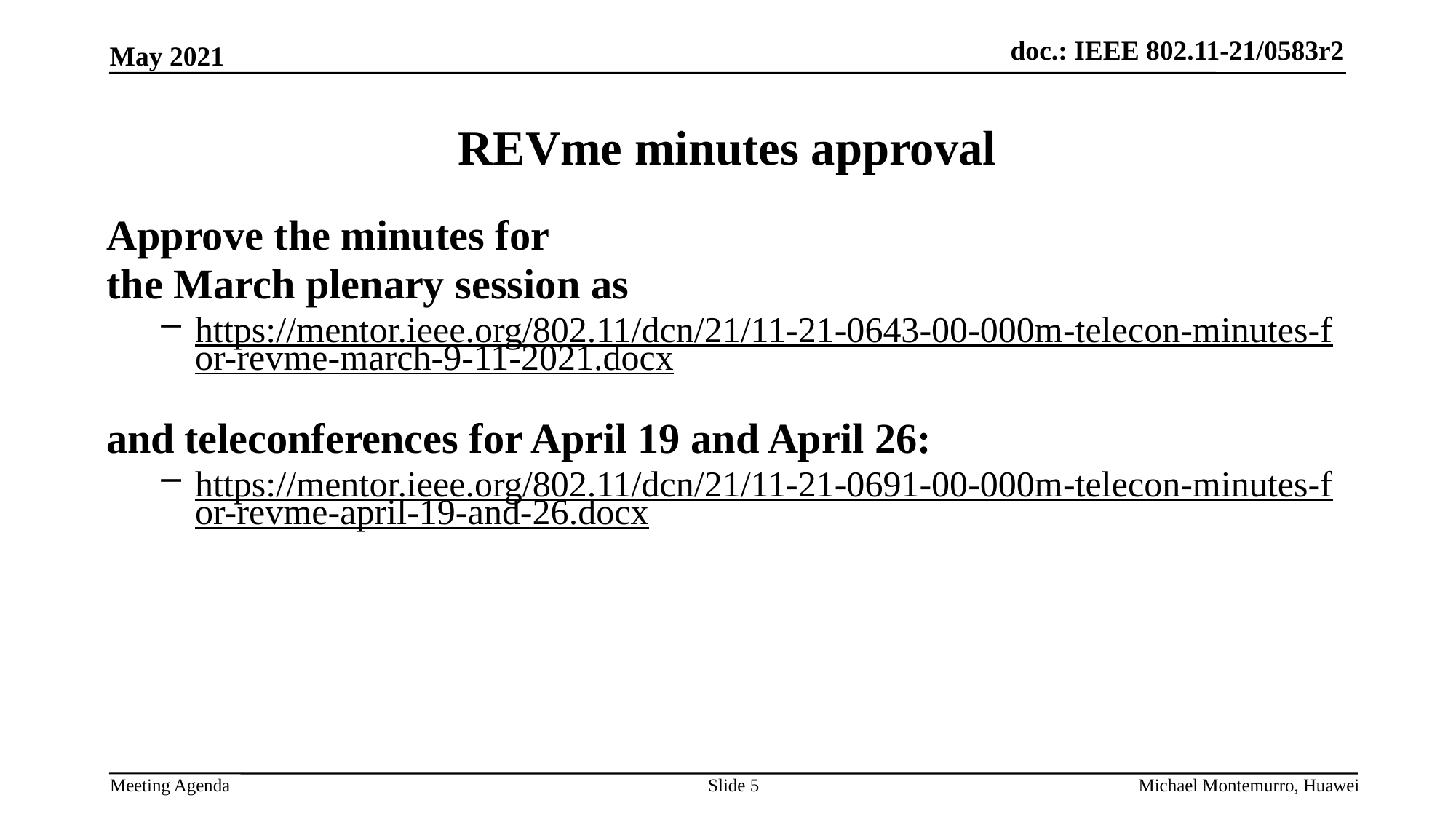

# REVme minutes approval
Approve the minutes for
the March plenary session as
https://mentor.ieee.org/802.11/dcn/21/11-21-0643-00-000m-telecon-minutes-for-revme-march-9-11-2021.docx
and teleconferences for April 19 and April 26:
https://mentor.ieee.org/802.11/dcn/21/11-21-0691-00-000m-telecon-minutes-for-revme-april-19-and-26.docx

Michael Montemurro, Huawei
Slide 5